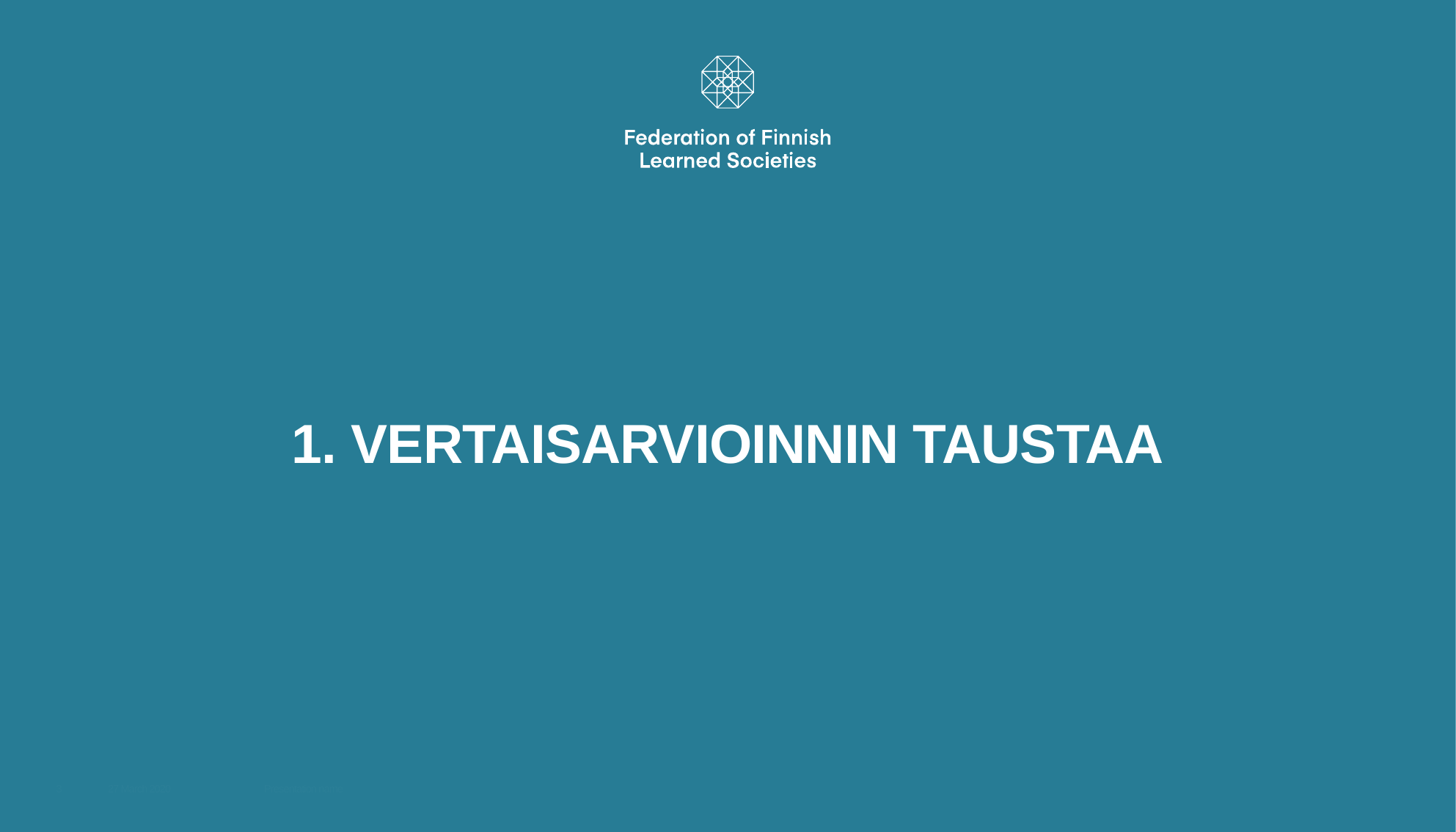

# 1. VERTAISARVIOINNIN TAUSTAA
27 March 2020
Presentation name
3